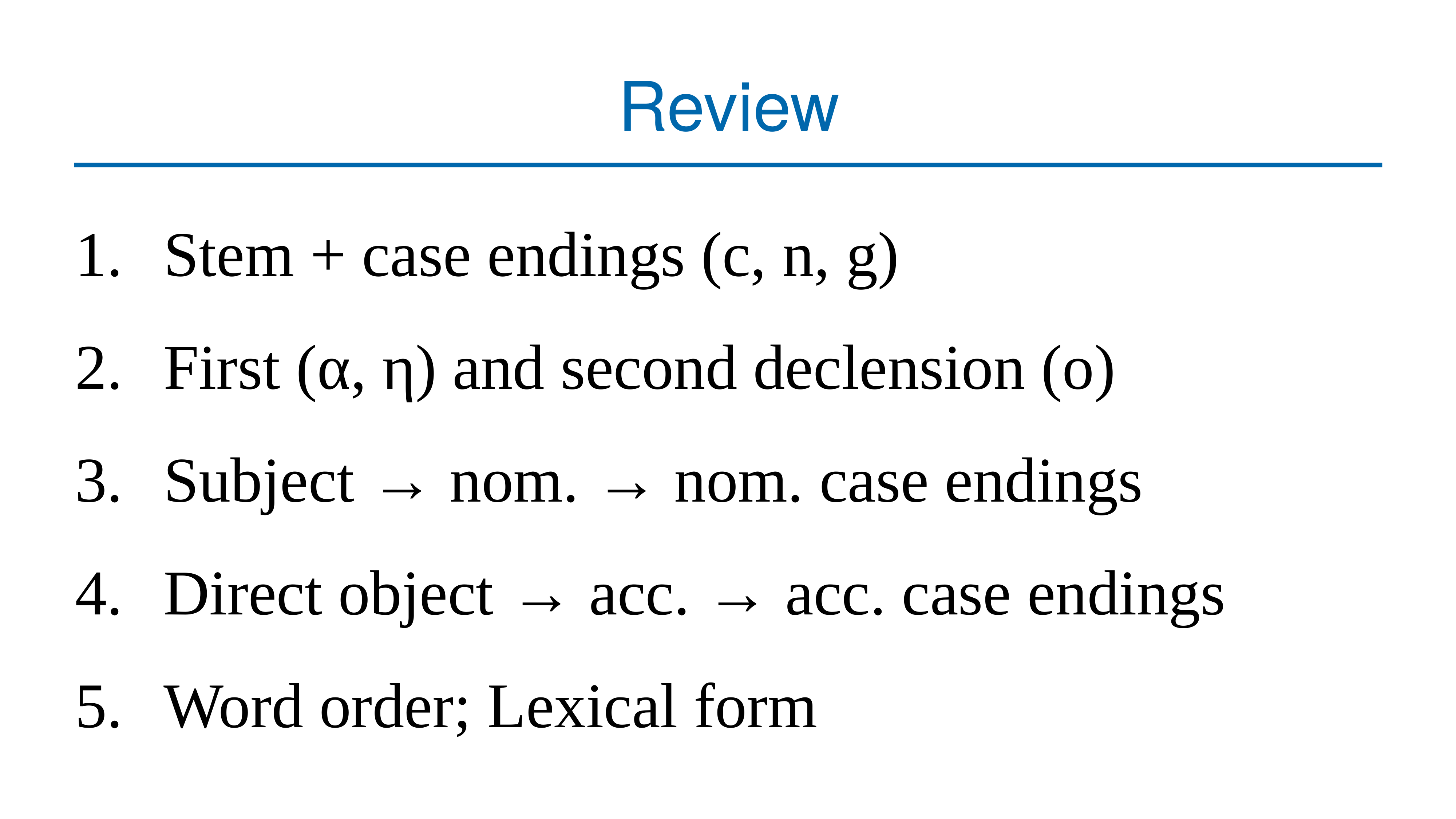

# Review
Stem + case endings (c, n, g)
First (α, η) and second declension (ο)
Subject → nom. → nom. case endings
Direct object → acc. → acc. case endings
Word order; Lexical form